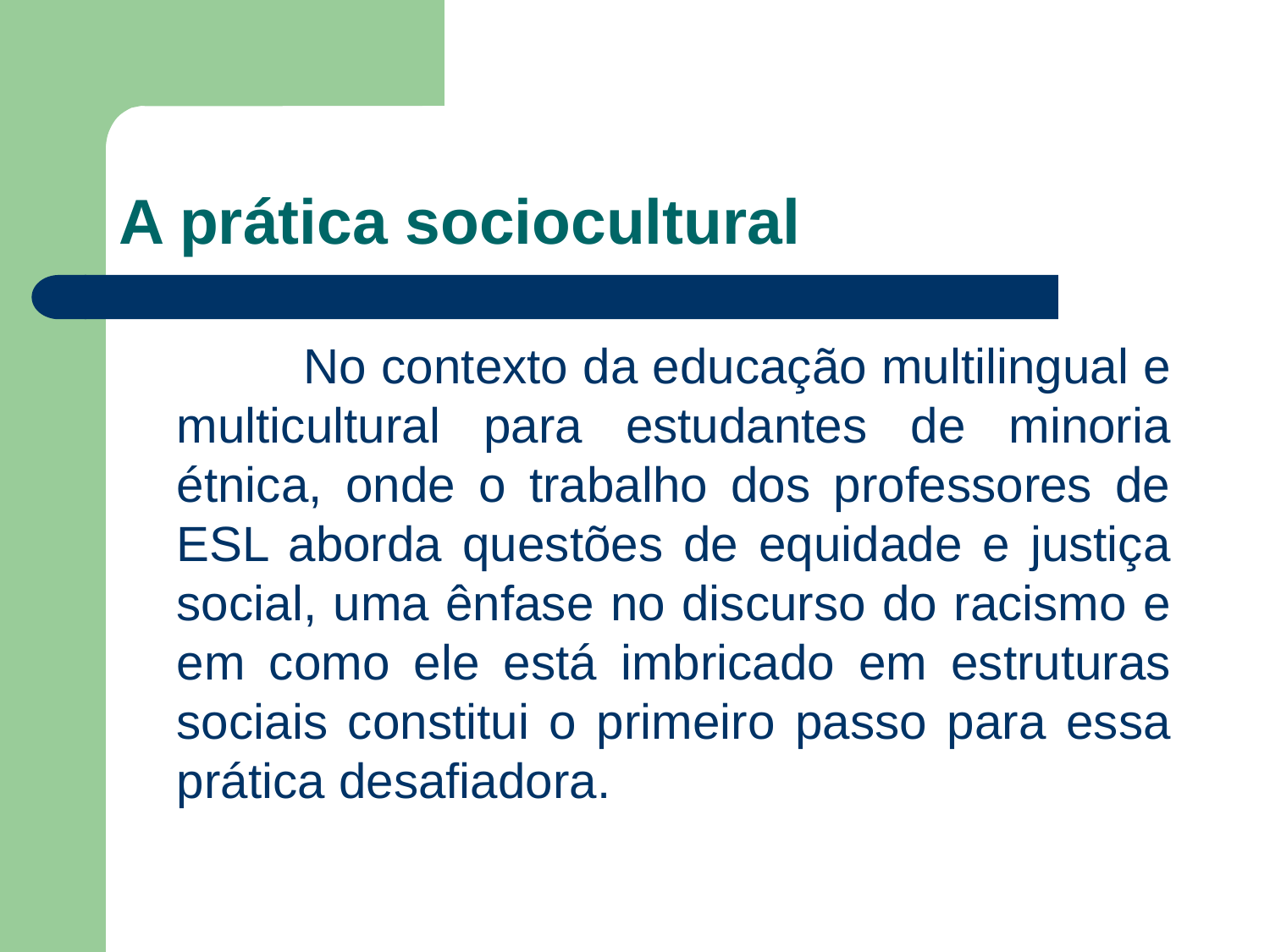

# A prática sociocultural
		No contexto da educação multilingual e multicultural para estudantes de minoria étnica, onde o trabalho dos professores de ESL aborda questões de equidade e justiça social, uma ênfase no discurso do racismo e em como ele está imbricado em estruturas sociais constitui o primeiro passo para essa prática desafiadora.